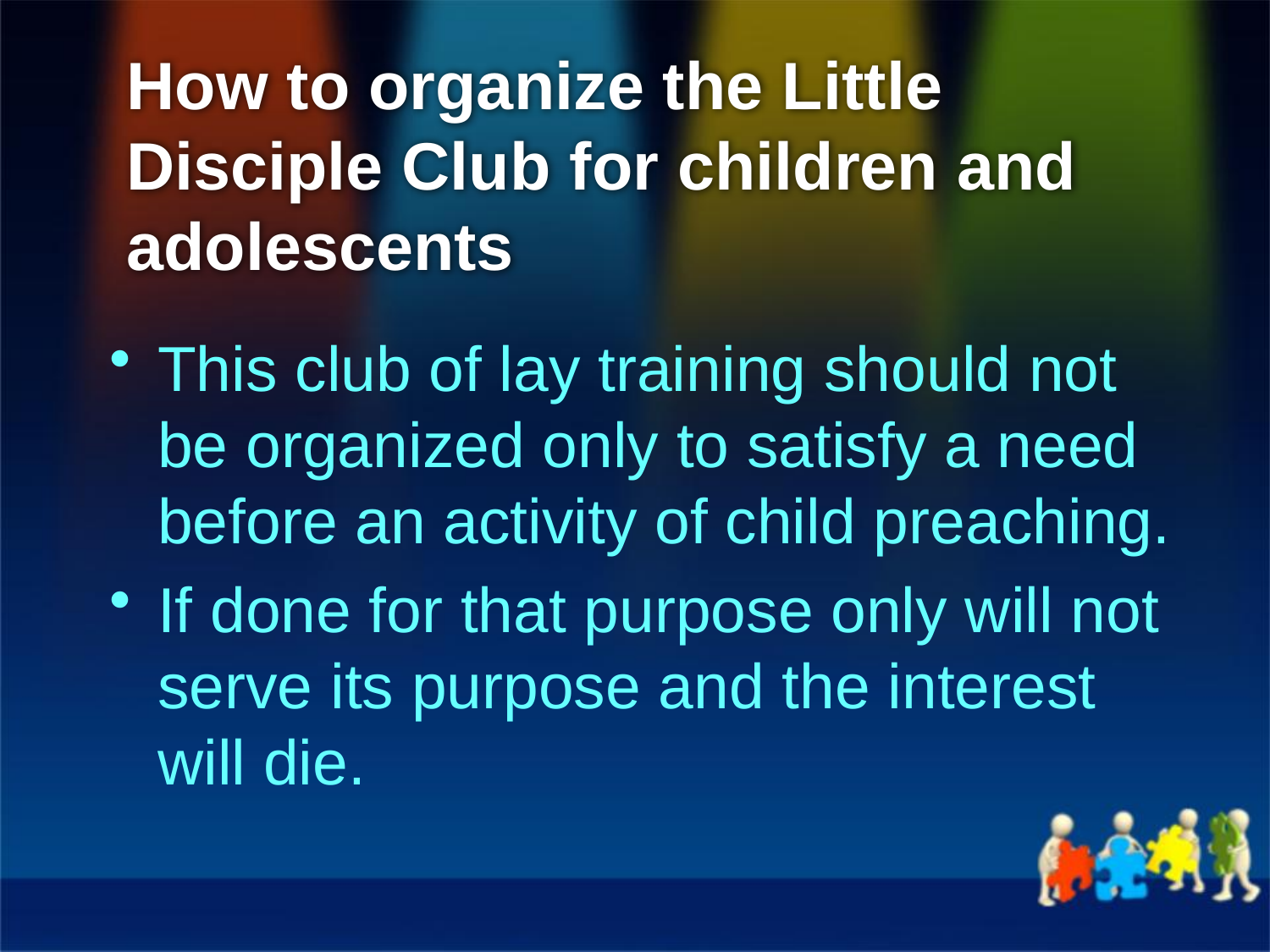

# How to organize the Little Disciple Club for children and adolescents
This club of lay training should not be organized only to satisfy a need before an activity of child preaching.
If done for that purpose only will not serve its purpose and the interest will die.